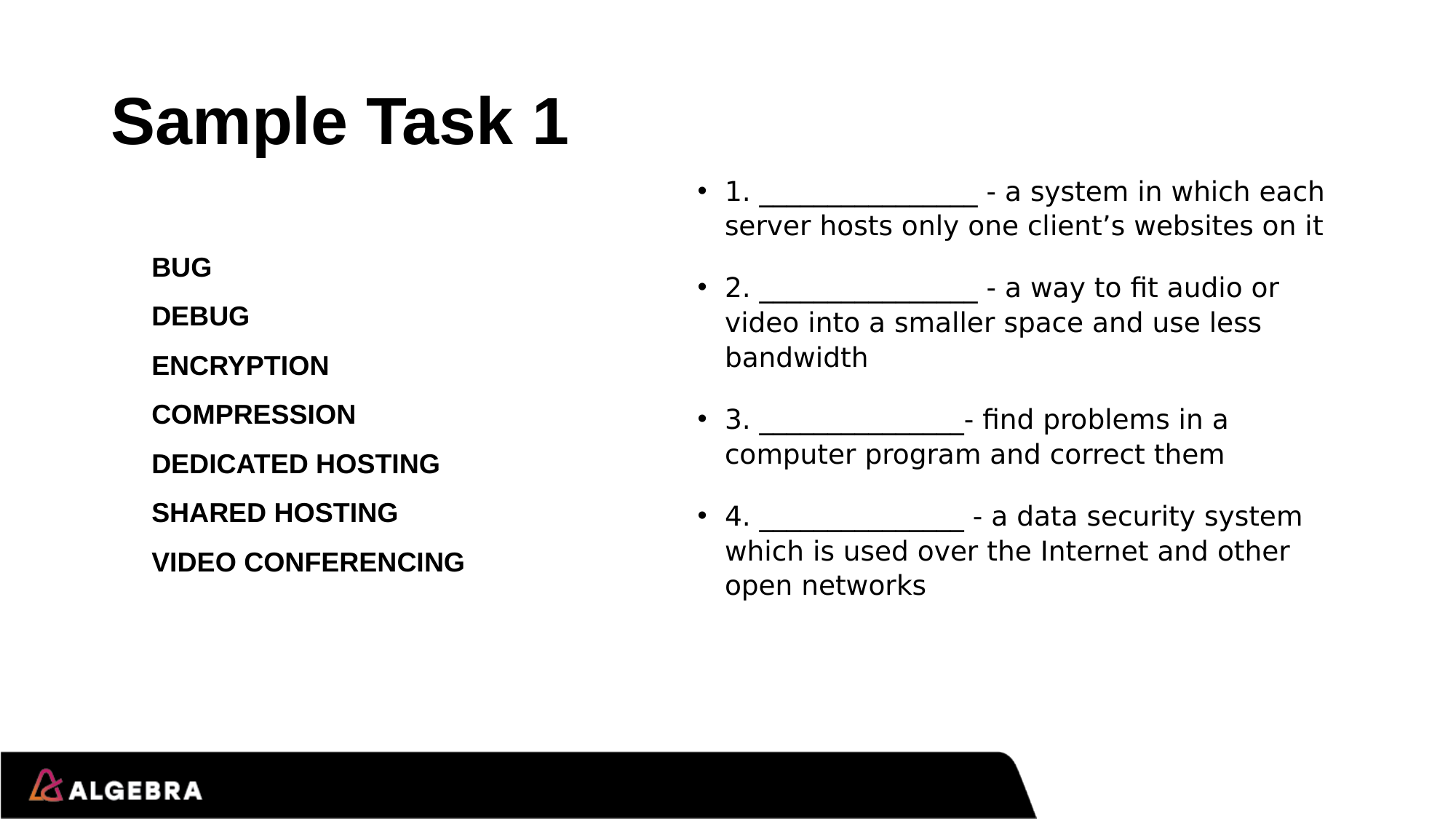

# Sample Task 1
1. ________________ - a system in which each server hosts only one client’s websites on it
2. ________________ - a way to fit audio or video into a smaller space and use less bandwidth
3. _______________- find problems in a computer program and correct them
4. _______________ - a data security system which is used over the Internet and other open networks

BUG
DEBUG
ENCRYPTION
COMPRESSION
DEDICATED HOSTING
SHARED HOSTING
VIDEO CONFERENCING